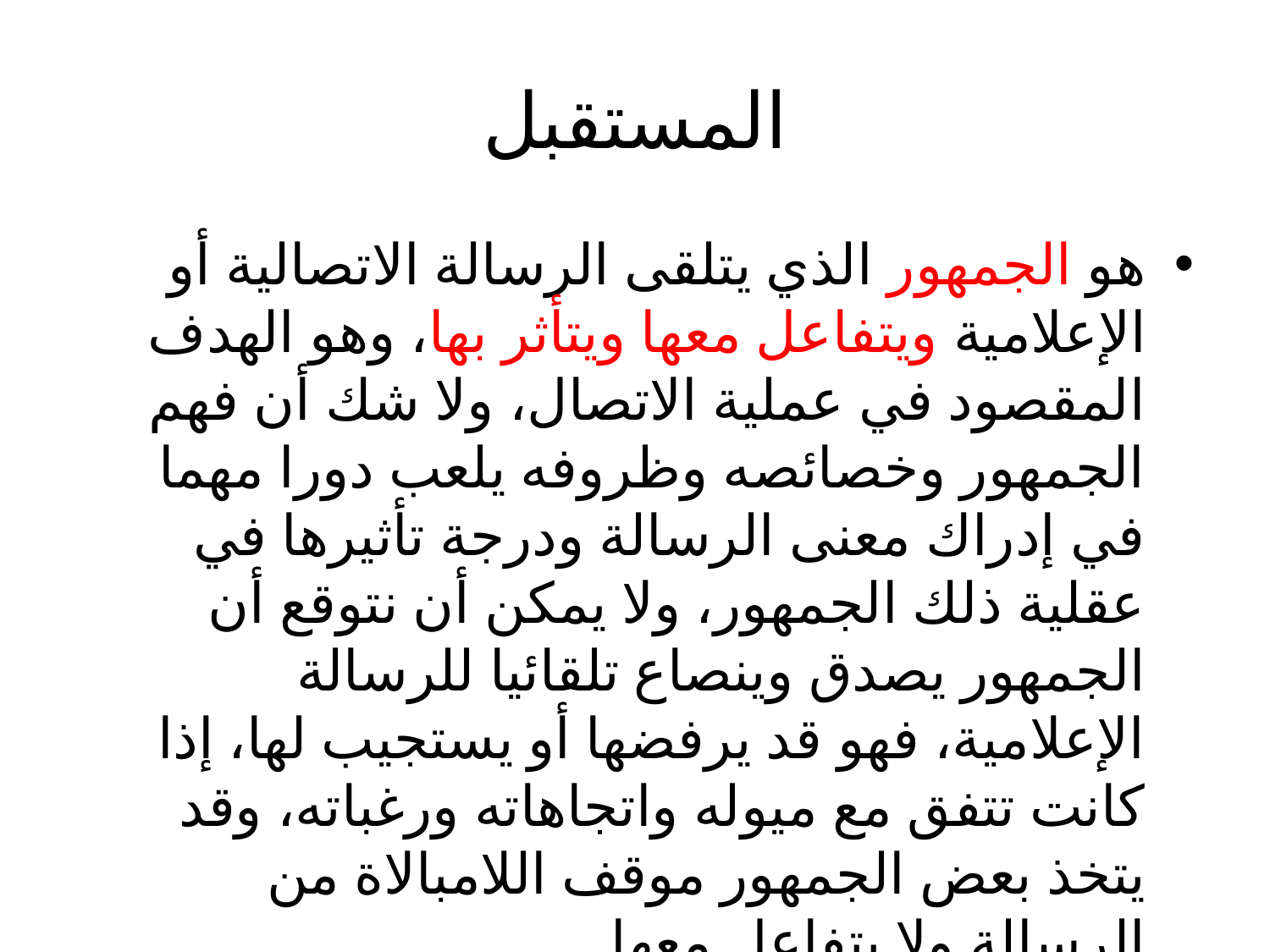

# المستقبل
هو الجمهور الذي يتلقى الرسالة الاتصالية أو الإعلامية ويتفاعل معها ويتأثر بها، وهو الهدف المقصود في عملية الاتصال، ولا شك أن فهم الجمهور وخصائصه وظروفه يلعب دورا مهما في إدراك معنى الرسالة ودرجة تأثيرها في عقلية ذلك الجمهور، ولا يمكن أن نتوقع أن الجمهور يصدق وينصاع تلقائيا للرسالة الإعلامية، فهو قد يرفضها أو يستجيب لها، إذا كانت تتفق مع ميوله واتجاهاته ورغباته، وقد يتخذ بعض الجمهور موقف اللامبالاة من الرسالة ولا يتفاعل معها.